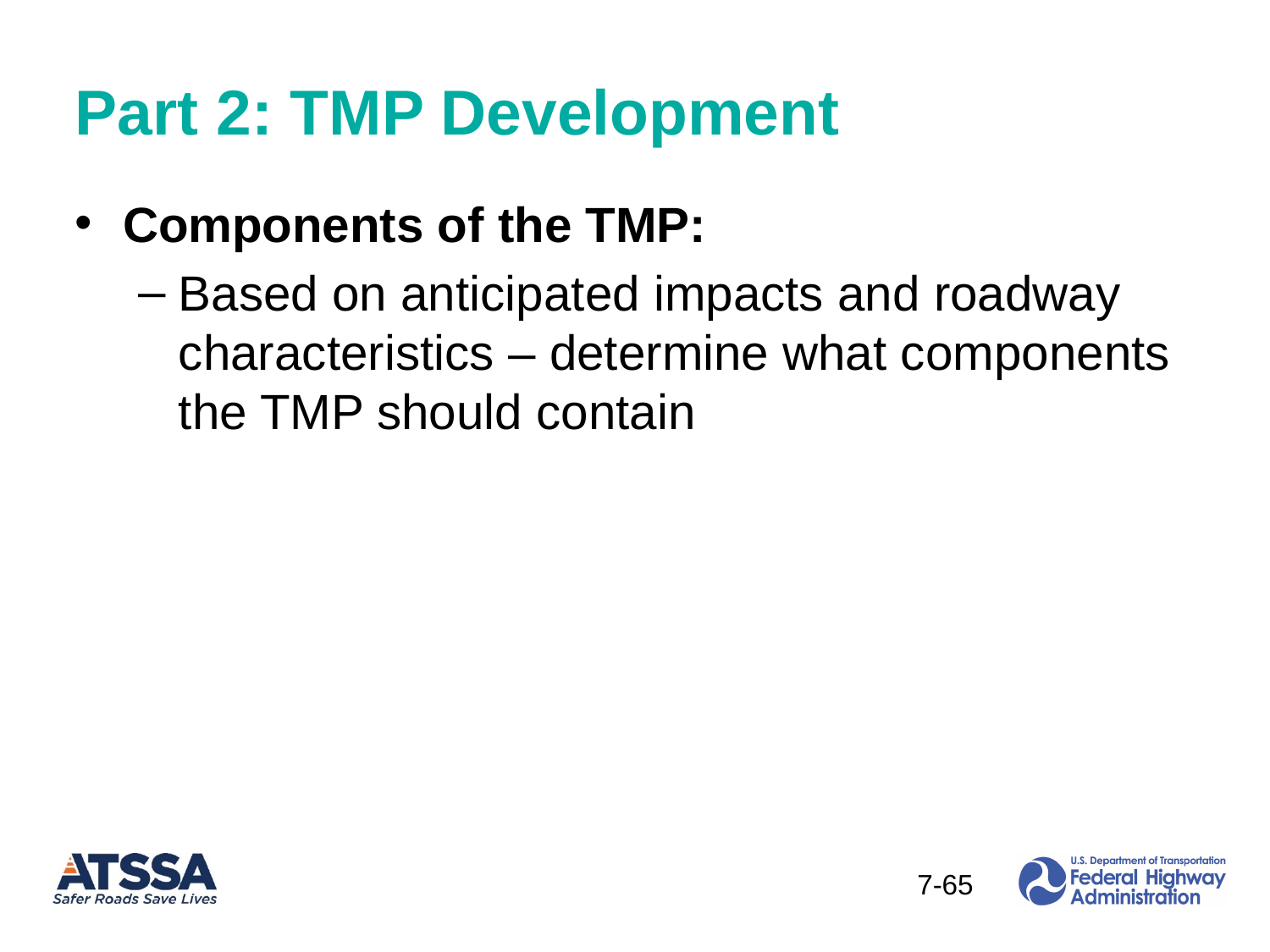

# Part 2: TMP Development
Components of the TMP:
Based on anticipated impacts and roadway characteristics – determine what components the TMP should contain